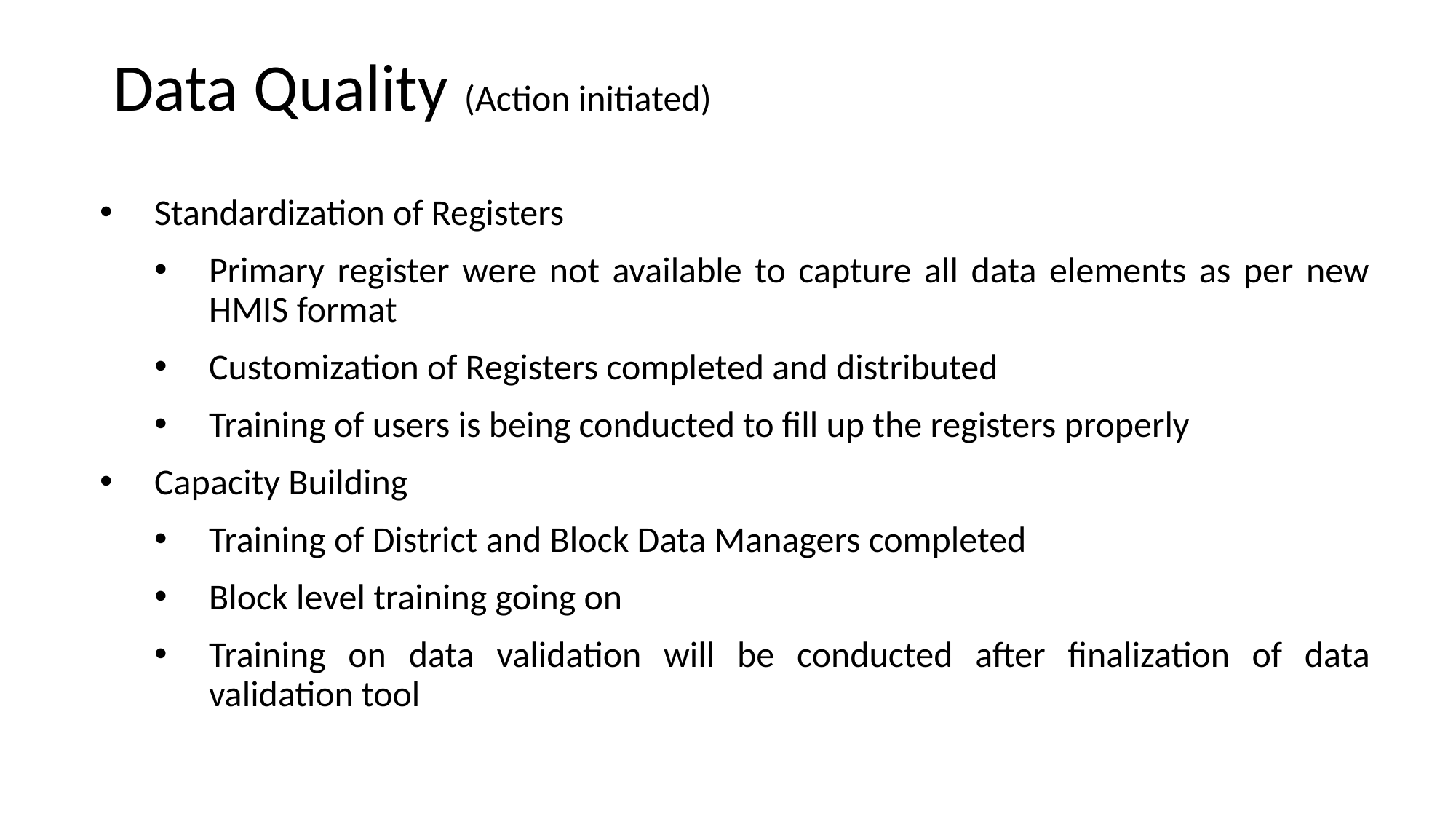

# Data Quality (Action initiated)
Standardization of Registers
Primary register were not available to capture all data elements as per new HMIS format
Customization of Registers completed and distributed
Training of users is being conducted to fill up the registers properly
Capacity Building
Training of District and Block Data Managers completed
Block level training going on
Training on data validation will be conducted after finalization of data validation tool